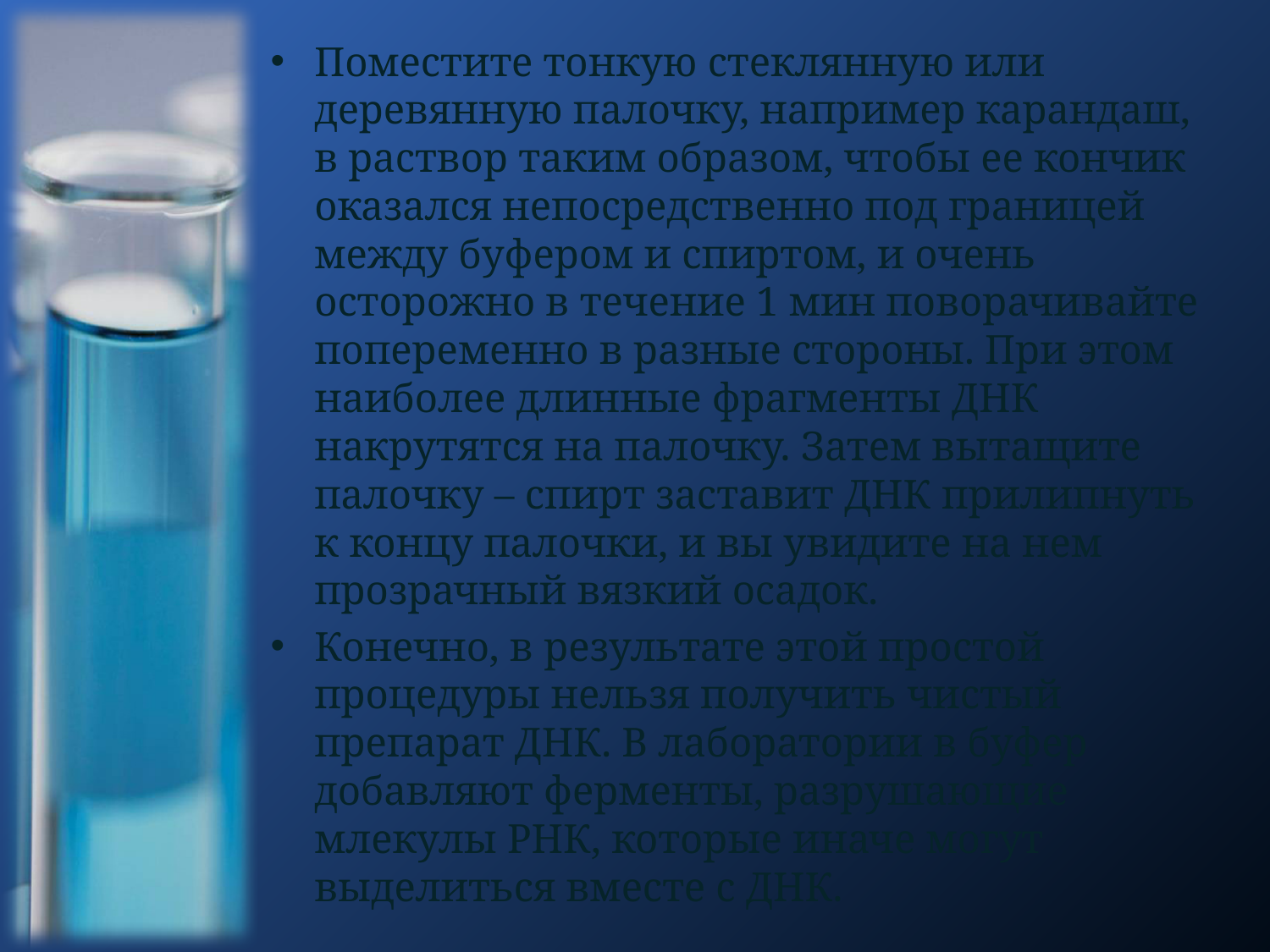

Поместите тонкую стеклянную или деревянную палочку, например карандаш, в раствор таким образом, чтобы ее кончик оказался непосредственно под границей между буфером и спиртом, и очень осторожно в течение 1 мин поворачивайте попеременно в разные стороны. При этом наиболее длинные фрагменты ДНК накрутятся на палочку. Затем вытащите палочку – спирт заставит ДНК прилипнуть к концу палочки, и вы увидите на нем прозрачный вязкий осадок.
Конечно, в результате этой простой процедуры нельзя получить чистый препарат ДНК. В лаборатории в буфер добавляют ферменты, разрушающие млекулы РНК, которые иначе могут выделиться вместе с ДНК.